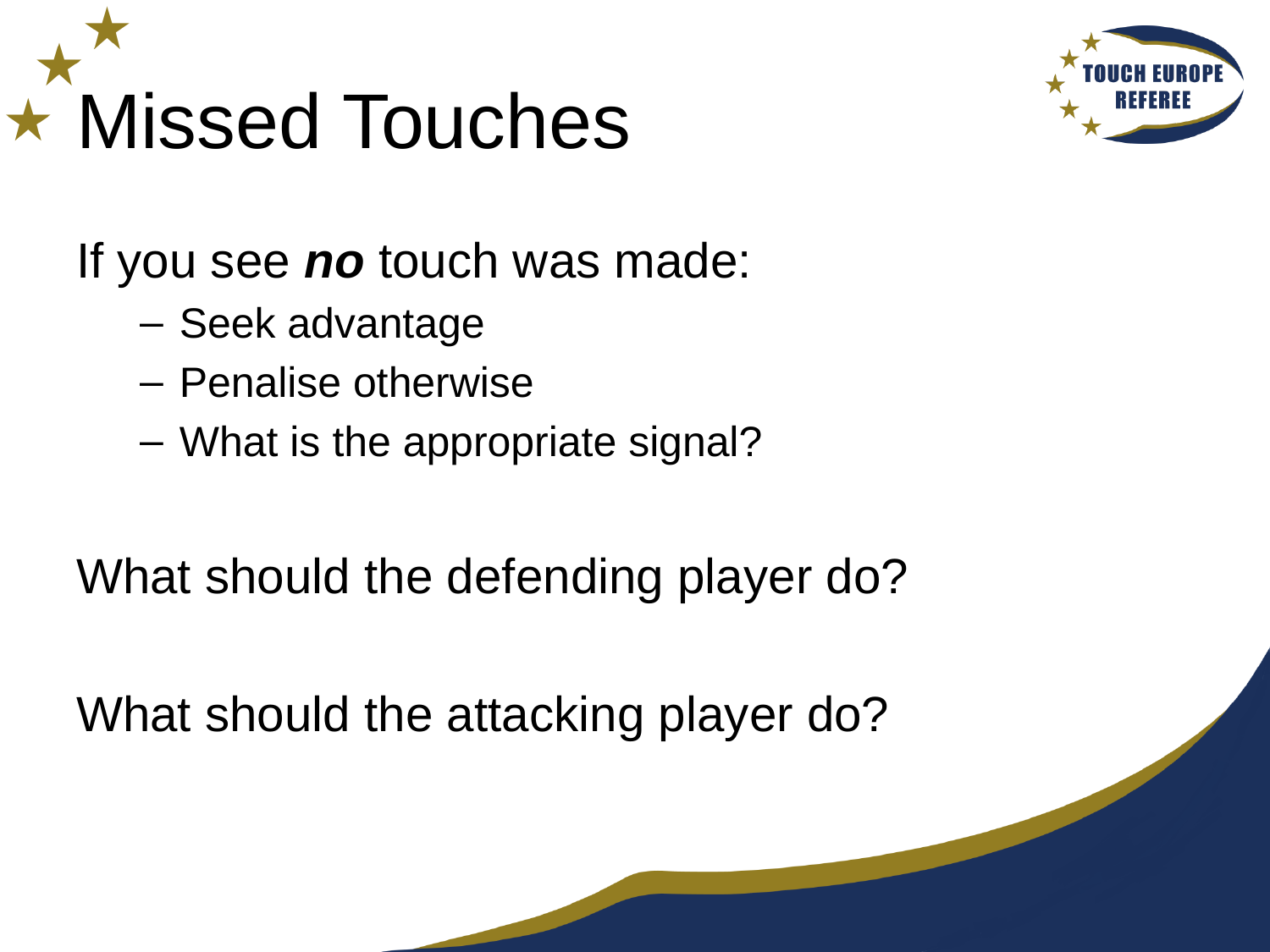

# Missed Touches
If you see no touch was made:
Seek advantage
Penalise otherwise
What is the appropriate signal?

What should the defending player do?

What should the attacking player do?